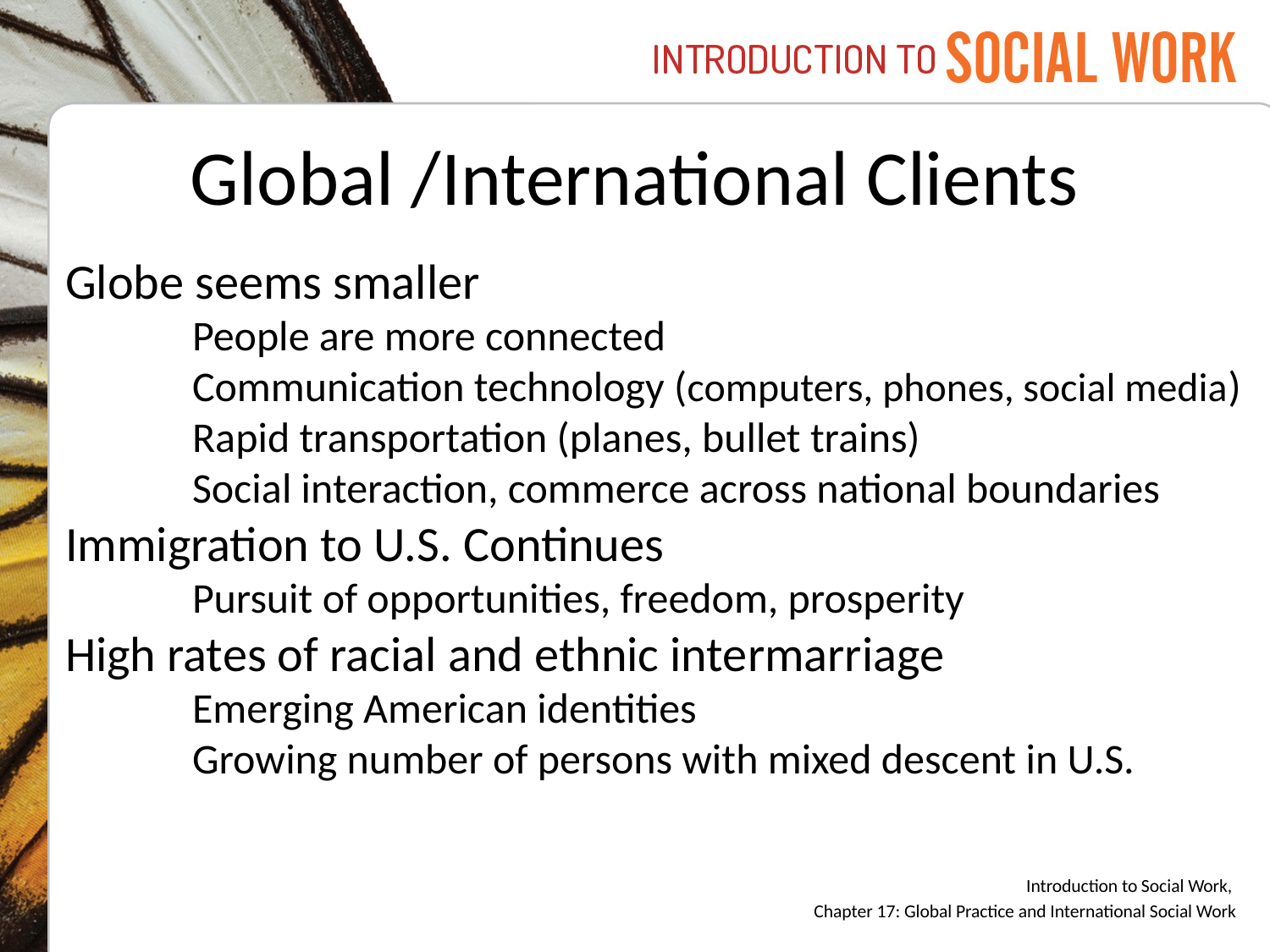

# Global /International Clients

Globe seems smaller
	People are more connected
	Communication technology (computers, phones, social media)
	Rapid transportation (planes, bullet trains)
	Social interaction, commerce across national boundaries
Immigration to U.S. Continues
	Pursuit of opportunities, freedom, prosperity
High rates of racial and ethnic intermarriage
	Emerging American identities
	Growing number of persons with mixed descent in U.S.
Introduction to Social Work,
Chapter 17: Global Practice and International Social Work